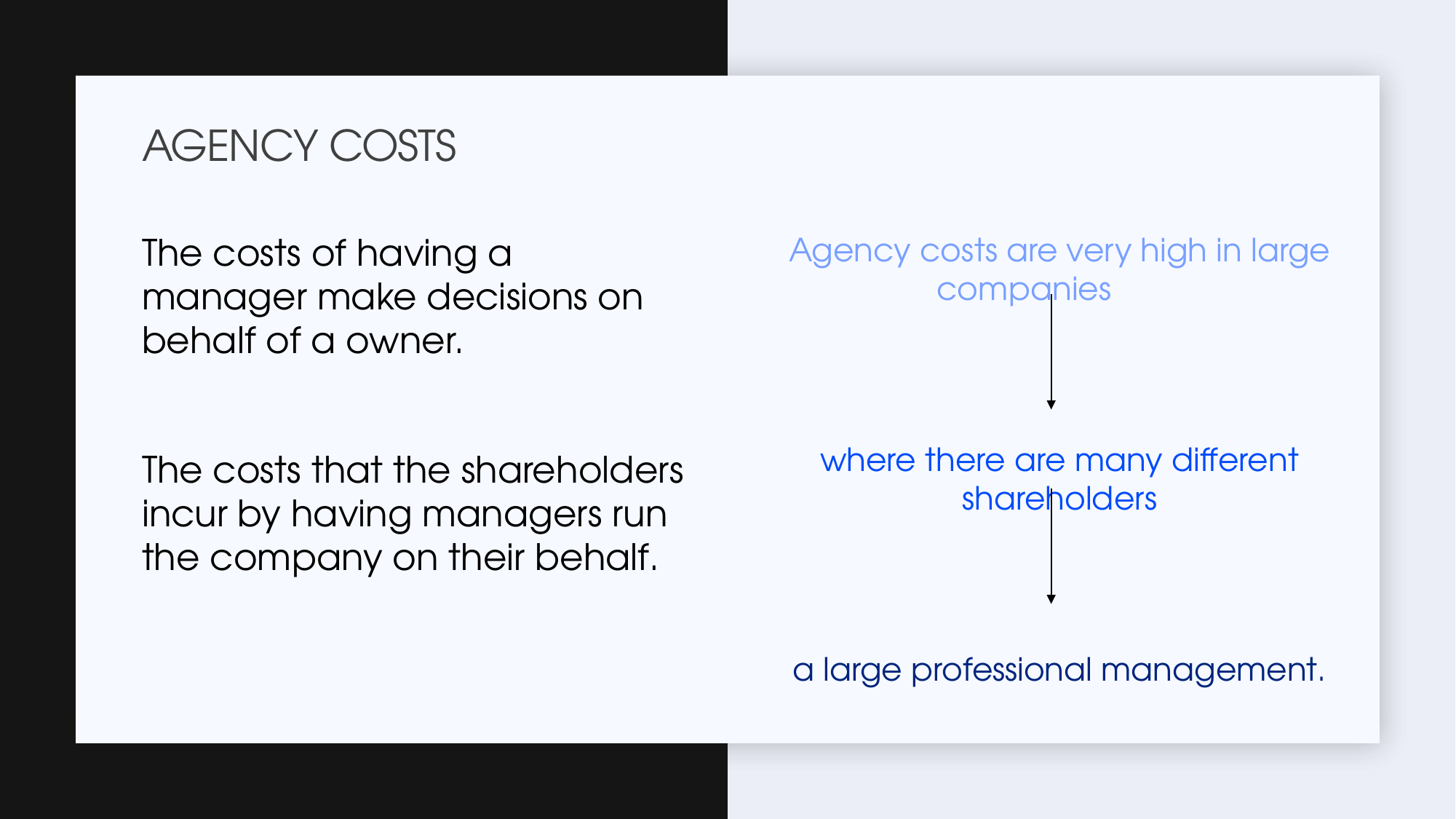

# Agency costs
Agency costs are very high in large companies

where there are many different shareholders

a large professional management.

The costs of having a manager make decisions on behalf of a owner.

The costs that the shareholders incur by having managers run the company on their behalf.